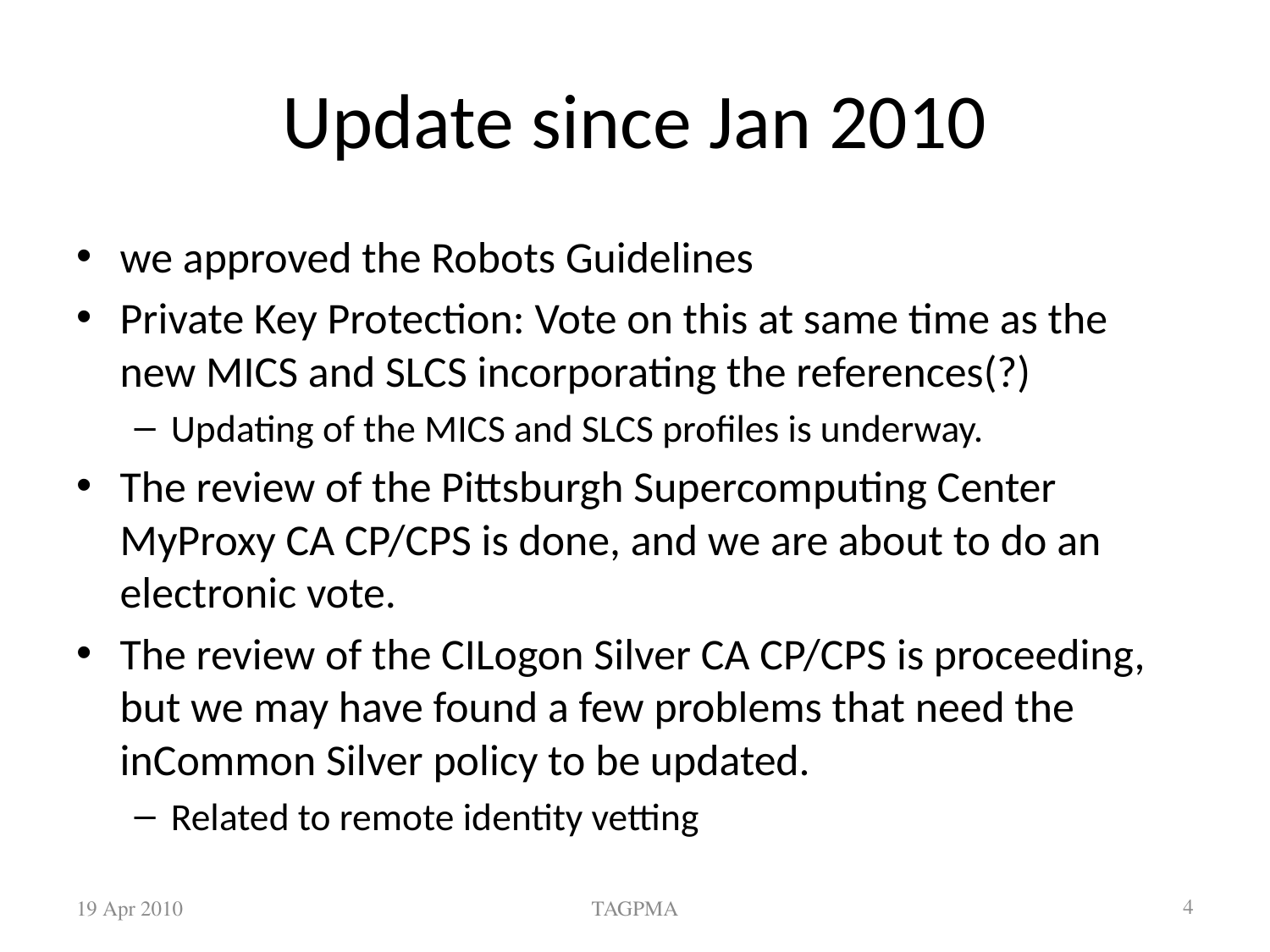

# Update since Jan 2010
we approved the Robots Guidelines
Private Key Protection: Vote on this at same time as the new MICS and SLCS incorporating the references(?)
Updating of the MICS and SLCS profiles is underway.
The review of the Pittsburgh Supercomputing Center MyProxy CA CP/CPS is done, and we are about to do an electronic vote.
The review of the CILogon Silver CA CP/CPS is proceeding, but we may have found a few problems that need the inCommon Silver policy to be updated.
Related to remote identity vetting

19 Apr 2010
TAGPMA
4